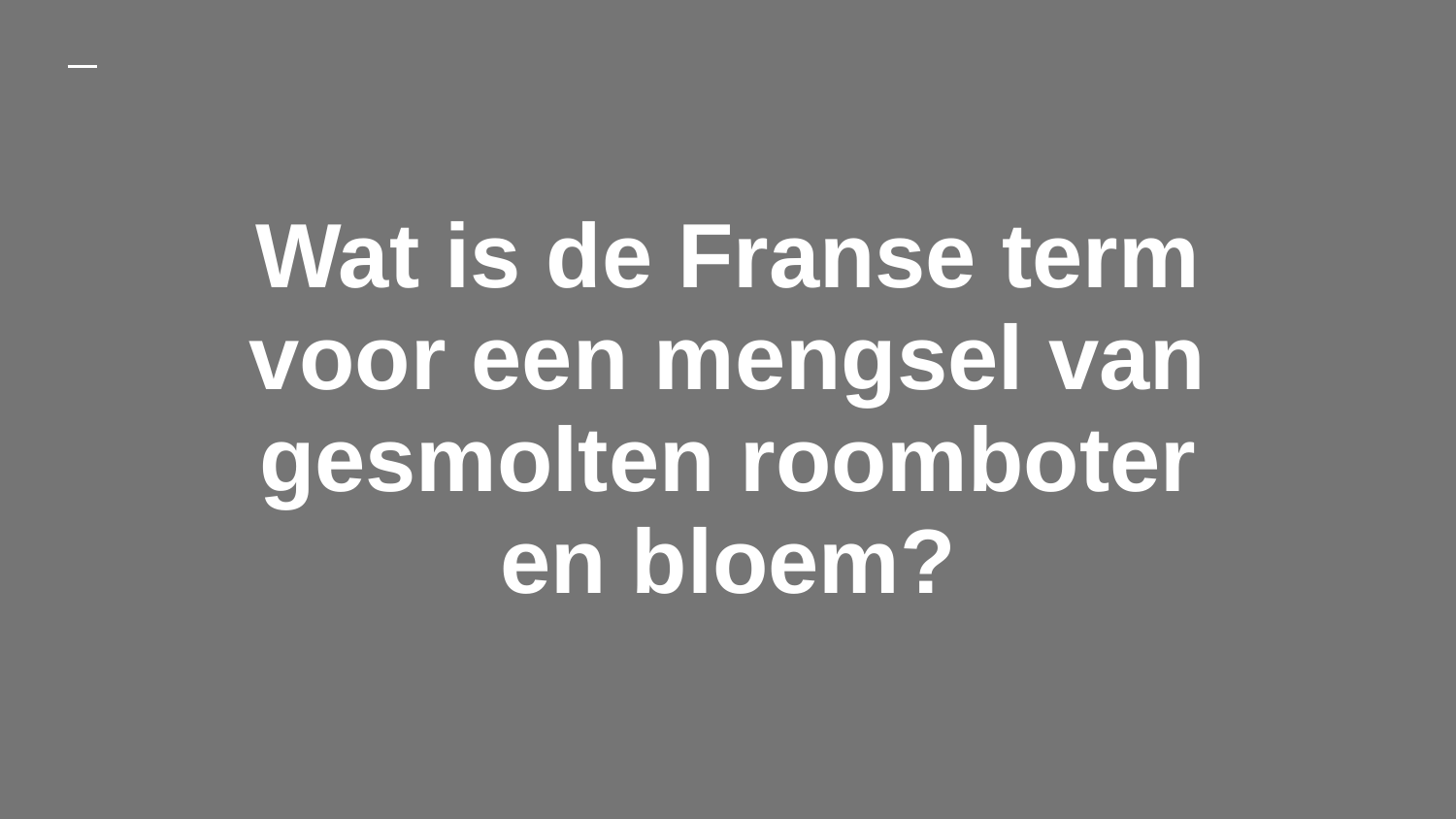

# Wat is de Franse term voor een mengsel van gesmolten roomboter en bloem?